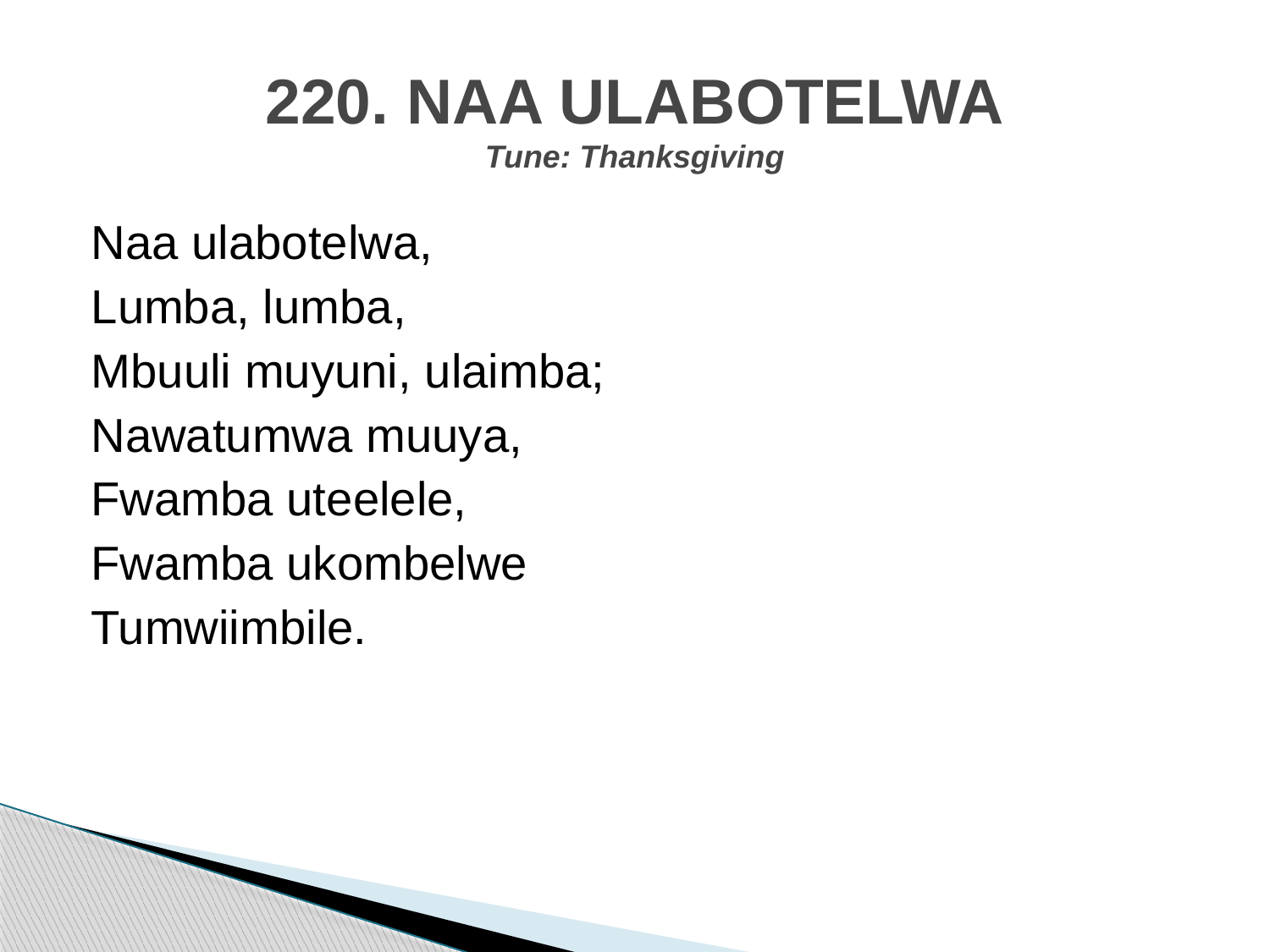

# 220. NAA ULABOTELWA Tune: Thanksgiving
Naa ulabotelwa,
Lumba, lumba,
Mbuuli muyuni, ulaimba;
Nawatumwa muuya,
Fwamba uteelele,
Fwamba ukombelwe
Tumwiimbile.